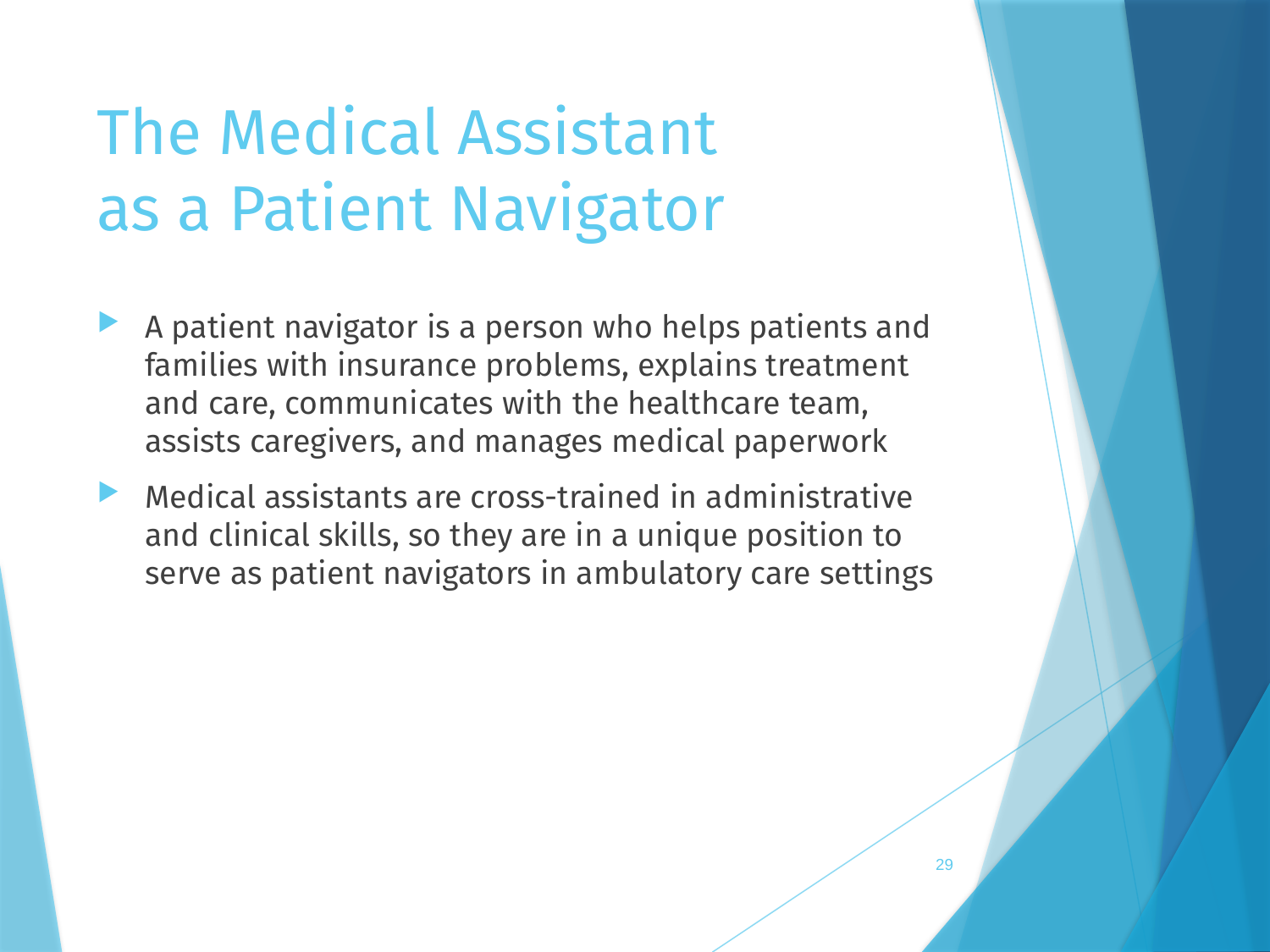

# The Medical Assistant as a Patient Navigator
A patient navigator is a person who helps patients and families with insurance problems, explains treatment and care, communicates with the healthcare team, assists caregivers, and manages medical paperwork
Medical assistants are cross-trained in administrative and clinical skills, so they are in a unique position to serve as patient navigators in ambulatory care settings
 29